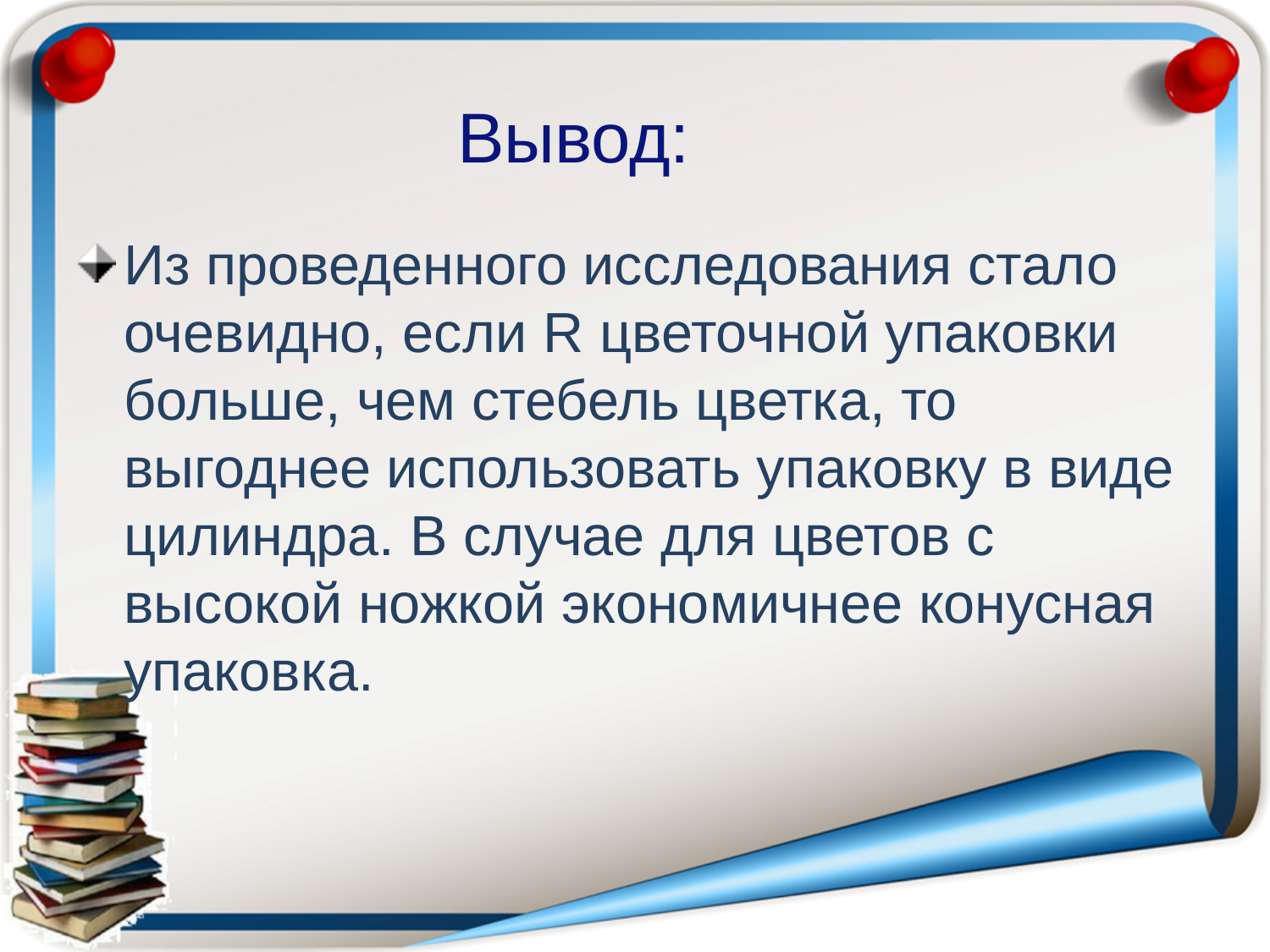

Вывод:
Из проведенного исследования стало очевидно, если R цветочной упаковки больше, чем стебель цветка, то выгоднее использовать упаковку в виде цилиндра. В случае для цветов с высокой ножкой экономичнее конусная упаковка.